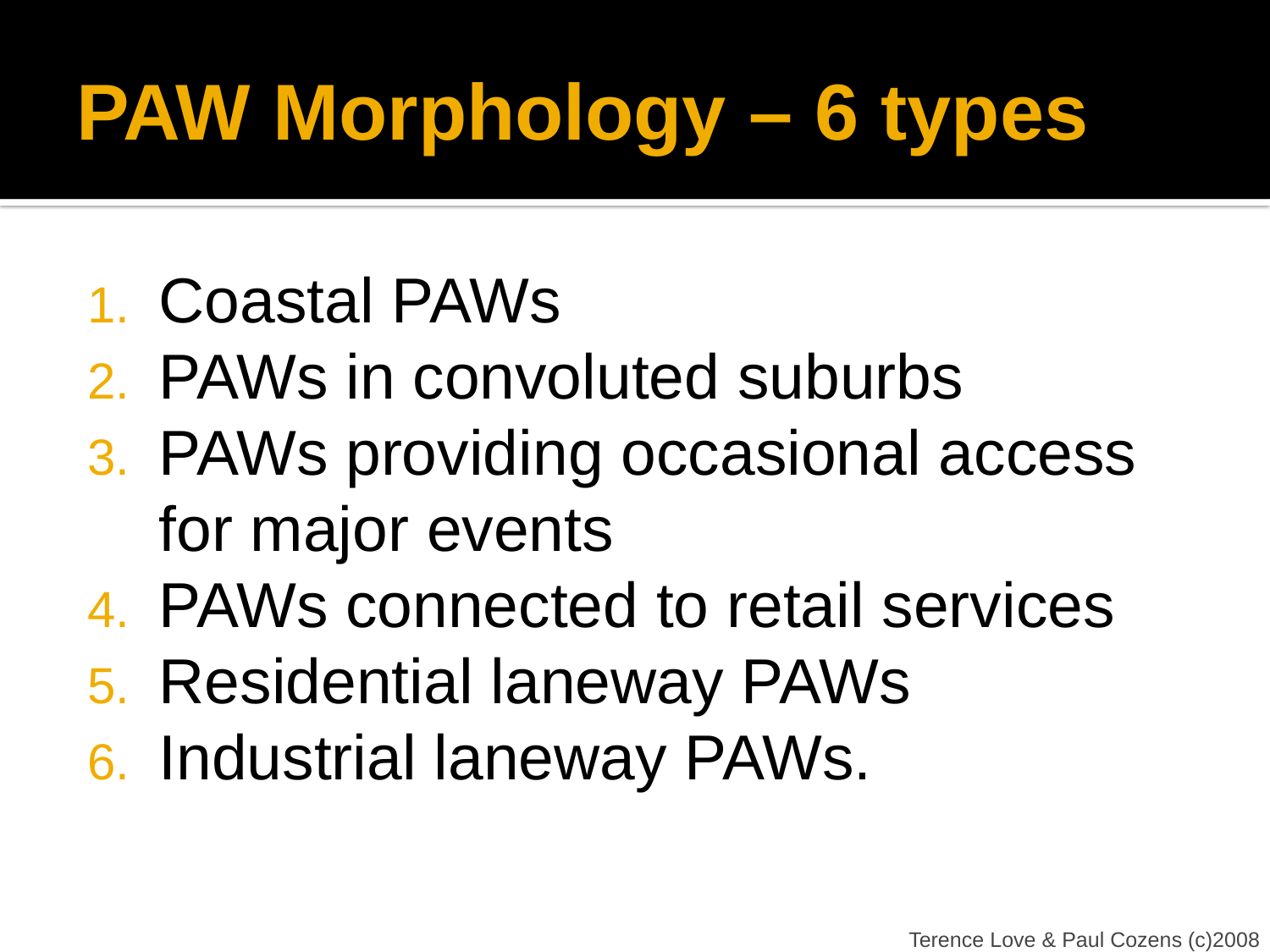

# PAW Morphology – 6 types
Coastal PAWs
PAWs in convoluted suburbs
PAWs providing occasional access for major events
PAWs connected to retail services
Residential laneway PAWs
Industrial laneway PAWs.
Terence Love & Paul Cozens (c)2008